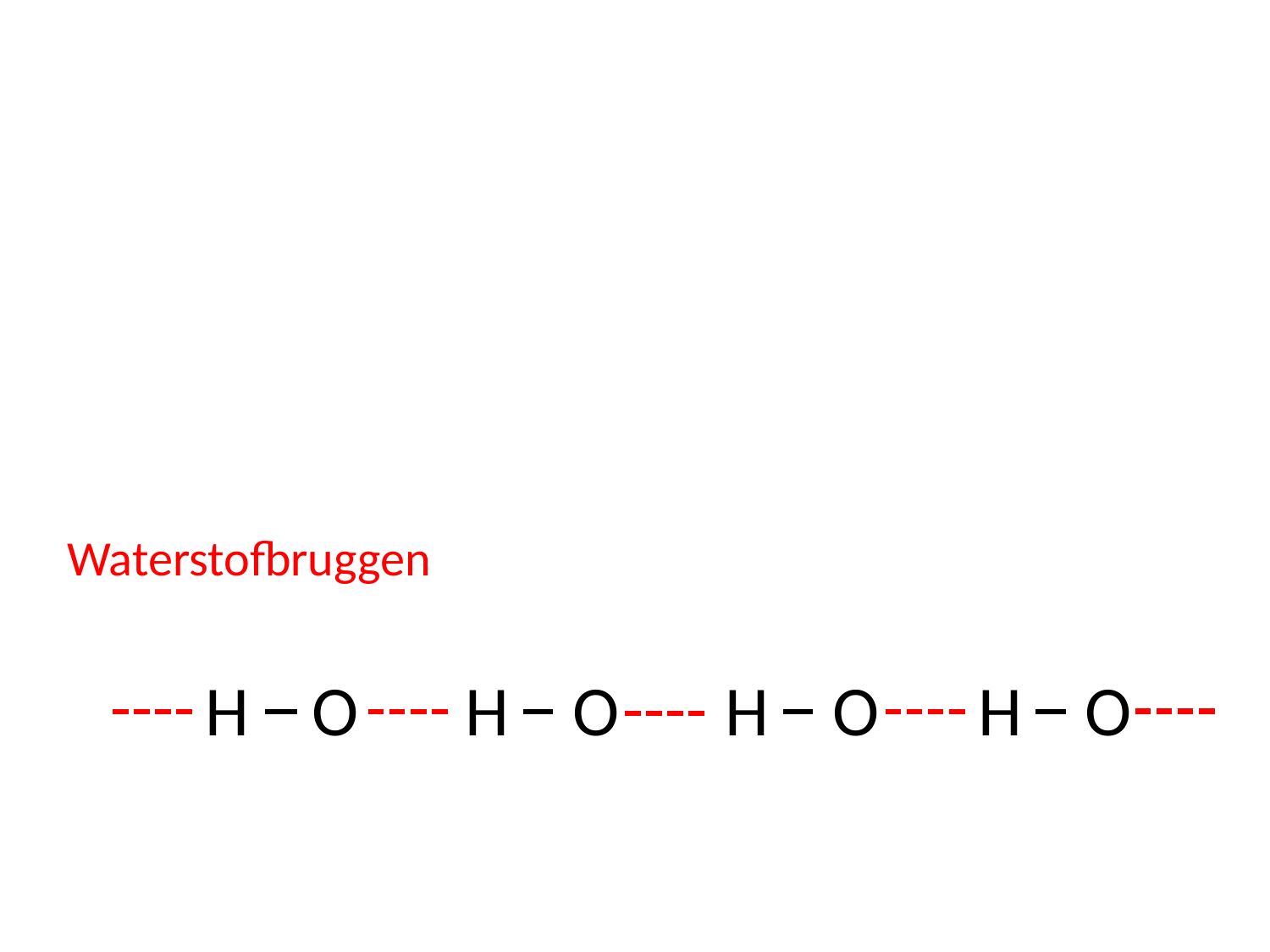

Waterstofbruggen
H    O
H    O
H    O
H    O